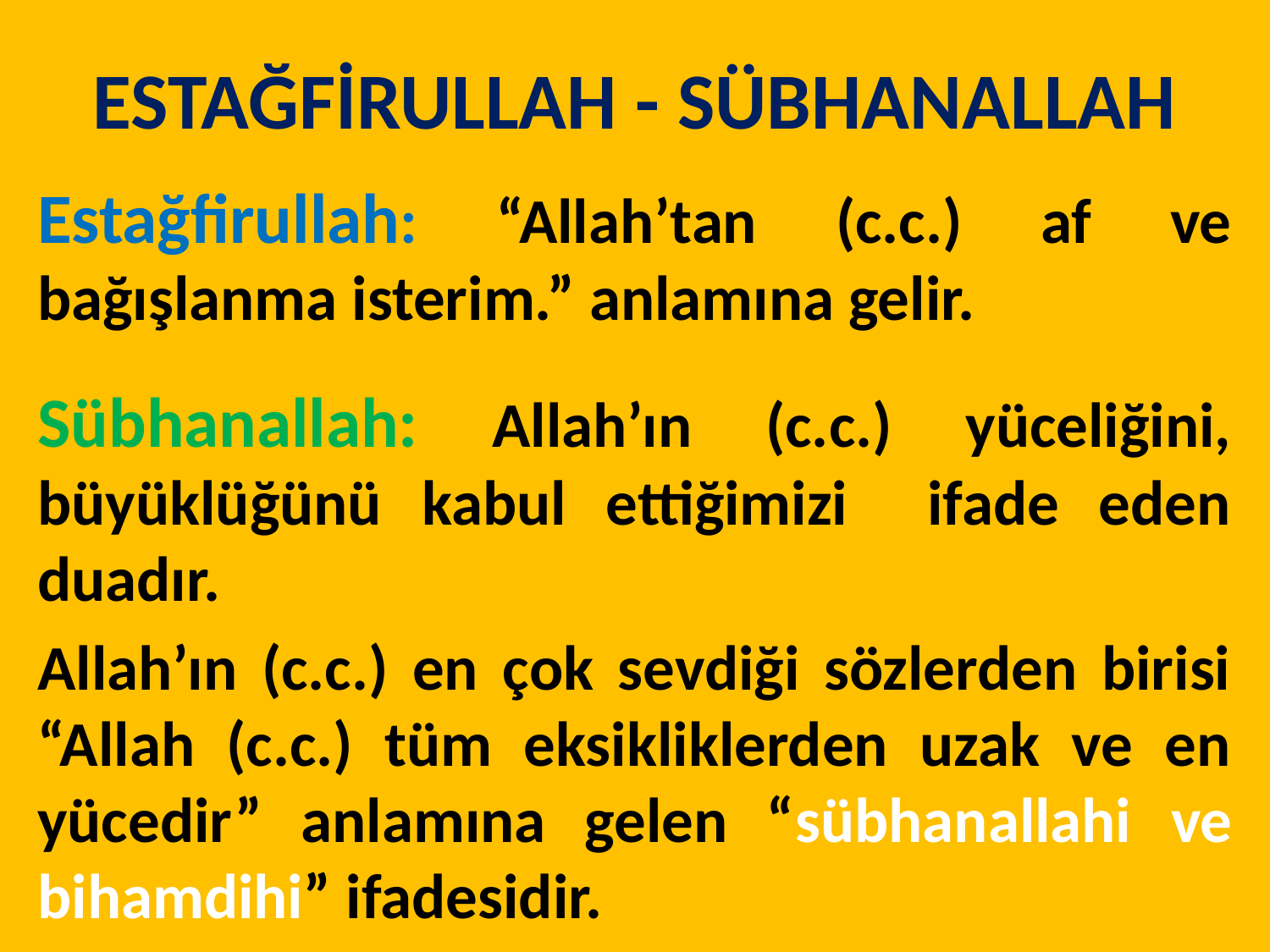

# ESTAĞFİRULLAH - SÜBHANALLAH
Estağfirullah: “Allah’tan (c.c.) af ve bağışlanma isterim.” anlamına gelir.

Sübhanallah: Allah’ın (c.c.) yüceliğini, büyüklüğünü kabul ettiğimizi  ifade eden duadır.
Allah’ın (c.c.) en çok sevdiği sözlerden birisi “Allah (c.c.) tüm eksikliklerden uzak ve en yücedir” anlamına gelen “sübhanallahi ve bihamdihi” ifadesidir.